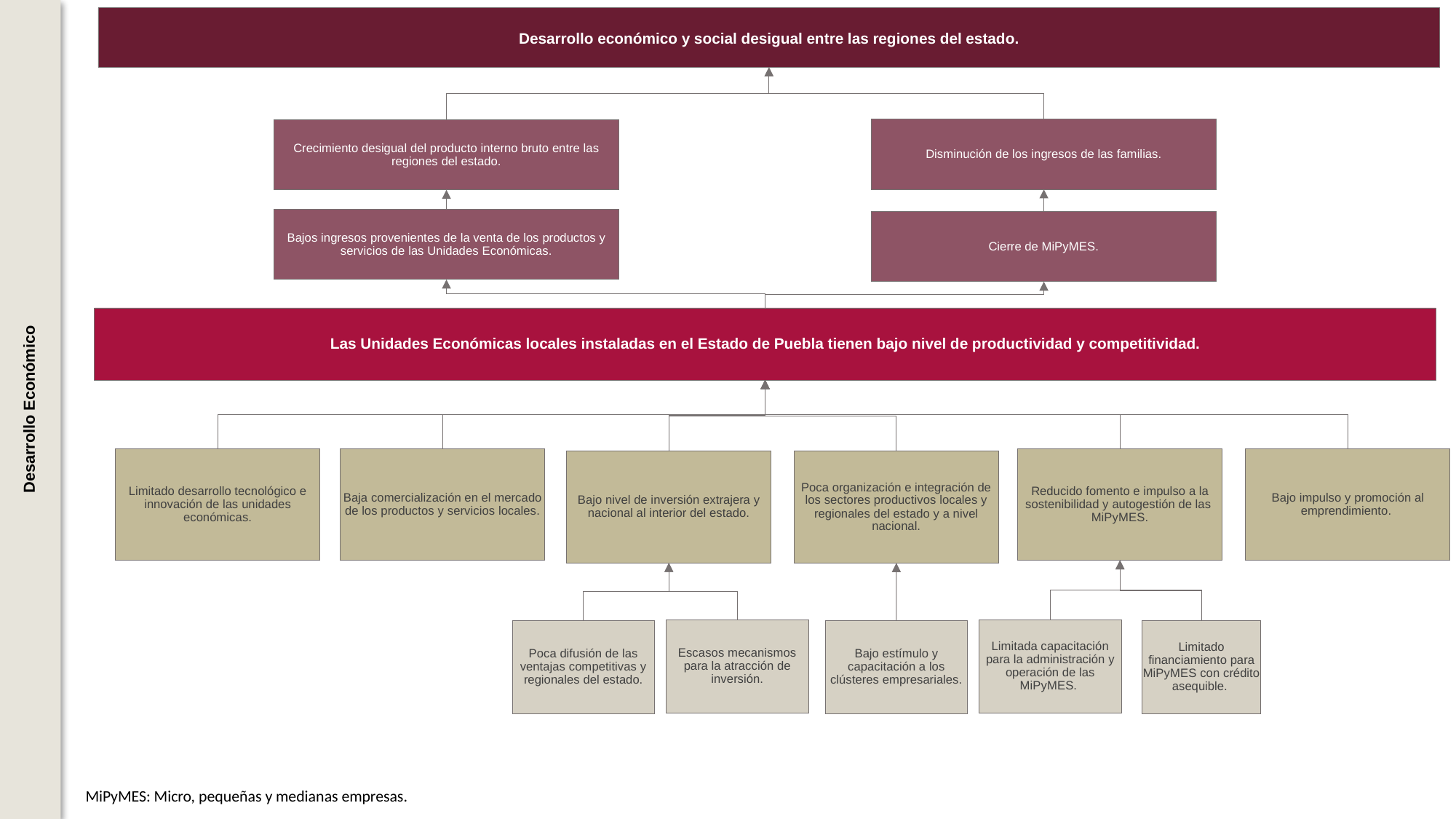

Desarrollo económico y social desigual entre las regiones del estado.
Disminución de los ingresos de las familias.
Crecimiento desigual del producto interno bruto entre las regiones del estado.
Bajos ingresos provenientes de la venta de los productos y servicios de las Unidades Económicas.
Cierre de MiPyMES.
Las Unidades Económicas locales instaladas en el Estado de Puebla tienen bajo nivel de productividad y competitividad.
Desarrollo Económico
Bajo impulso y promoción al emprendimiento.
Reducido fomento e impulso a la sostenibilidad y autogestión de las  MiPyMES.
Limitado desarrollo tecnológico e innovación de las unidades económicas.
Baja comercialización en el mercado de los productos y servicios locales.
Bajo nivel de inversión extrajera y nacional al interior del estado.
Poca organización e integración de los sectores productivos locales y regionales del estado y a nivel nacional.
Escasos mecanismos para la atracción de inversión.
Limitada capacitación para la administración y operación de las MiPyMES.
Poca difusión de las ventajas competitivas y regionales del estado.
Bajo estímulo y capacitación a los clústeres empresariales.
Limitado financiamiento para MiPyMES con crédito asequible.
MiPyMES: Micro, pequeñas y medianas empresas.